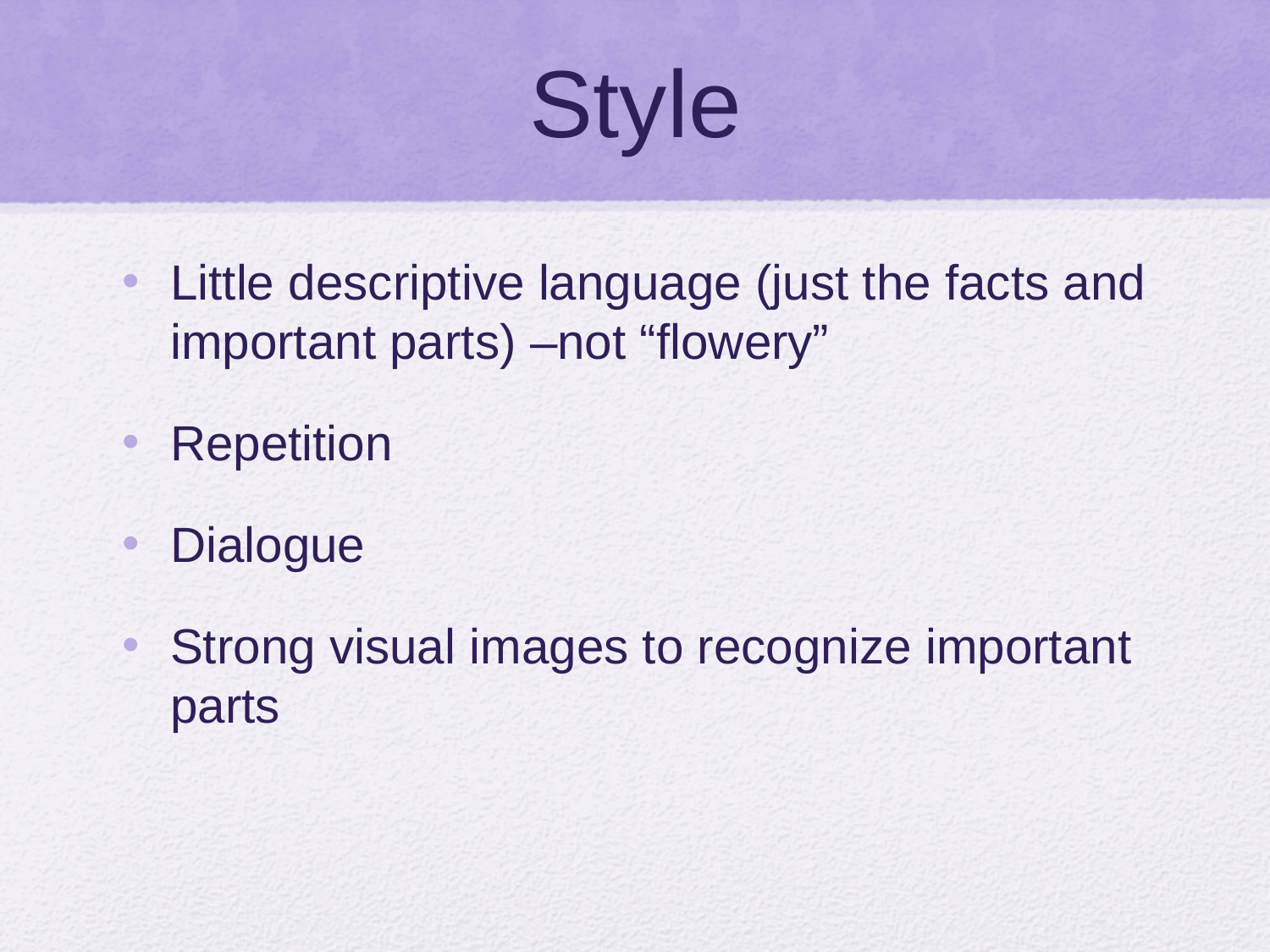

# Style
Little descriptive language (just the facts and important parts) –not “flowery”
Repetition
Dialogue
Strong visual images to recognize important parts